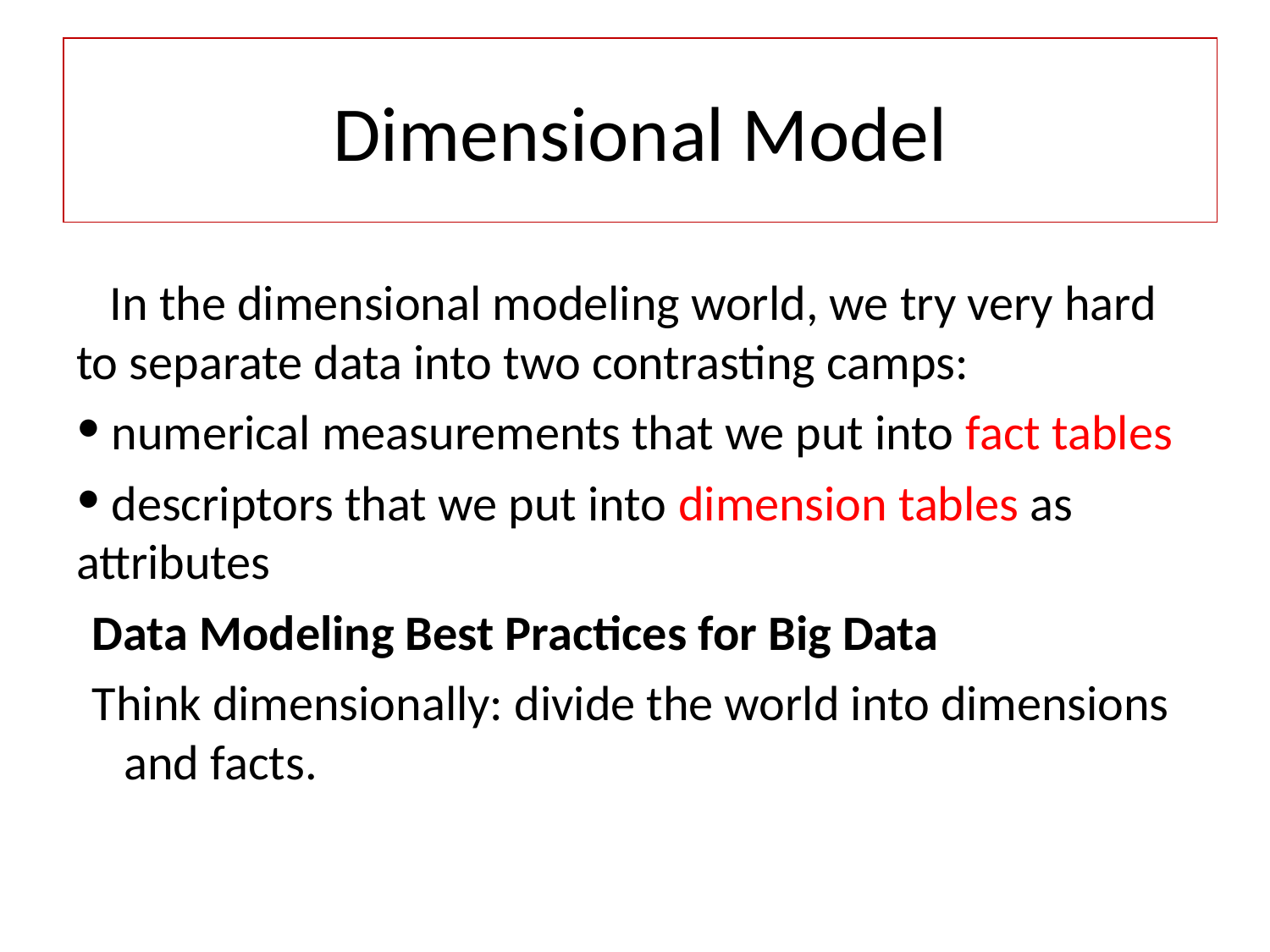

# Dimensional Model
   In the dimensional modeling world, we try very hard to separate data into two contrasting camps:
 numerical measurements that we put into fact tables
 descriptors that we put into dimension tables as attributes
Data Modeling Best Practices for Big Data
Think dimensionally: divide the world into dimensions and facts.